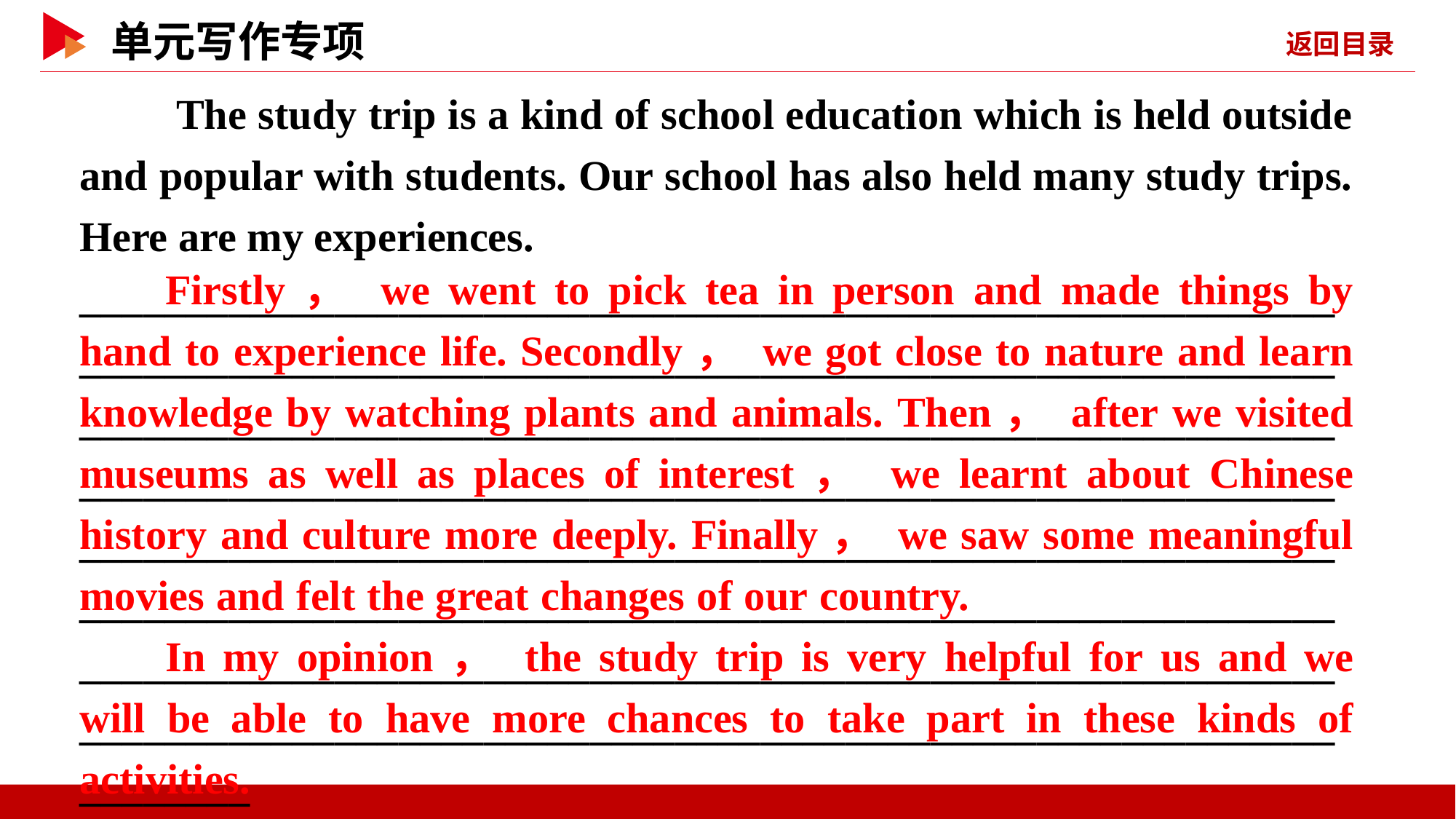

The study trip is a kind of school education which is held outside and popular with students. Our school has also held many study trips. Here are my experiences.
________________________________________________________________________________________________________________________________________________________________________________________________________________________________________________________________________________________________________________________________________________________________________________________________________________________________________________________________________________________________
Firstly， we went to pick tea in person and made things by hand to experience life. Secondly， we got close to nature and learn knowledge by watching plants and animals. Then， after we visited museums as well as places of interest， we learnt about Chinese history and culture more deeply. Finally， we saw some meaningful movies and felt the great changes of our country.
In my opinion， the study trip is very helpful for us and we will be able to have more chances to take part in these kinds of activities.